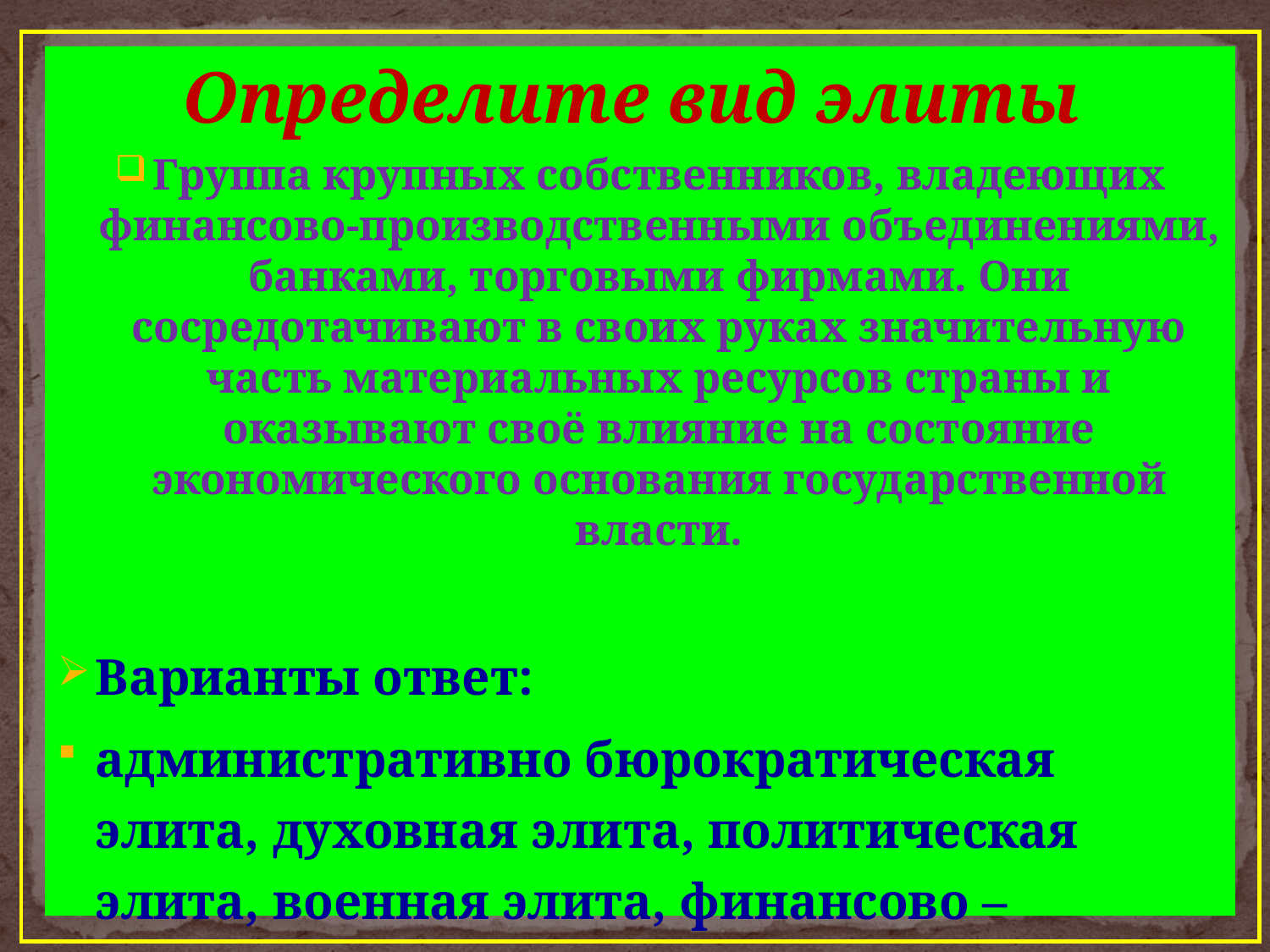

#

Определите вид элиты
Группа крупных собственников, владеющих финансово-производственными объединениями, банками, торговыми фирмами. Они сосредотачивают в своих руках значительную часть материальных ресурсов страны и оказывают своё влияние на состояние экономического основания государственной власти.

Варианты ответ:
административно бюрократическая элита, духовная элита, политическая элита, военная элита, финансово – экономическая элита.